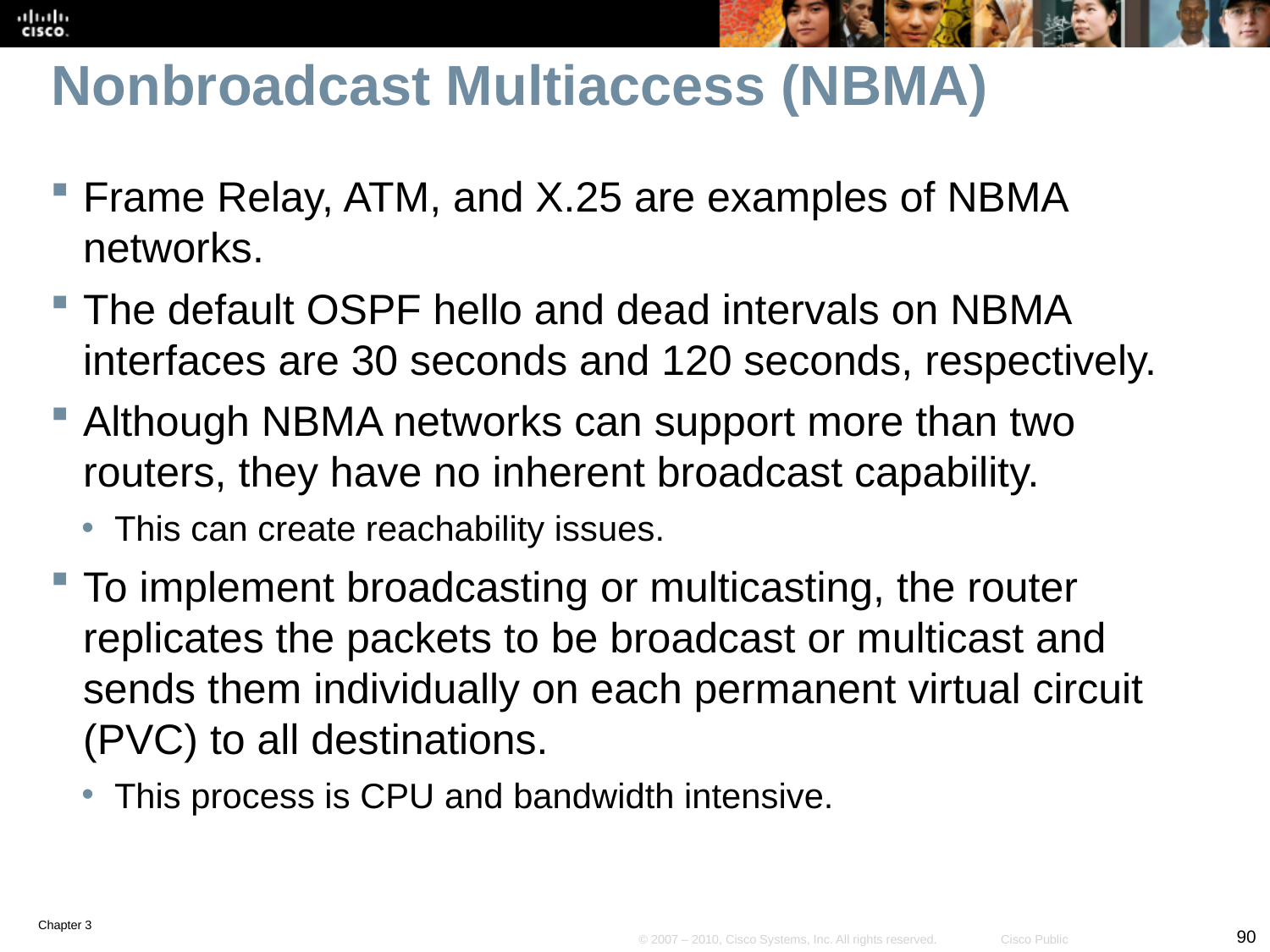

# Nonbroadcast Multiaccess (NBMA)
Frame Relay, ATM, and X.25 are examples of NBMA networks.
The default OSPF hello and dead intervals on NBMA interfaces are 30 seconds and 120 seconds, respectively.
Although NBMA networks can support more than two routers, they have no inherent broadcast capability.
This can create reachability issues.
To implement broadcasting or multicasting, the router replicates the packets to be broadcast or multicast and sends them individually on each permanent virtual circuit (PVC) to all destinations.
This process is CPU and bandwidth intensive.